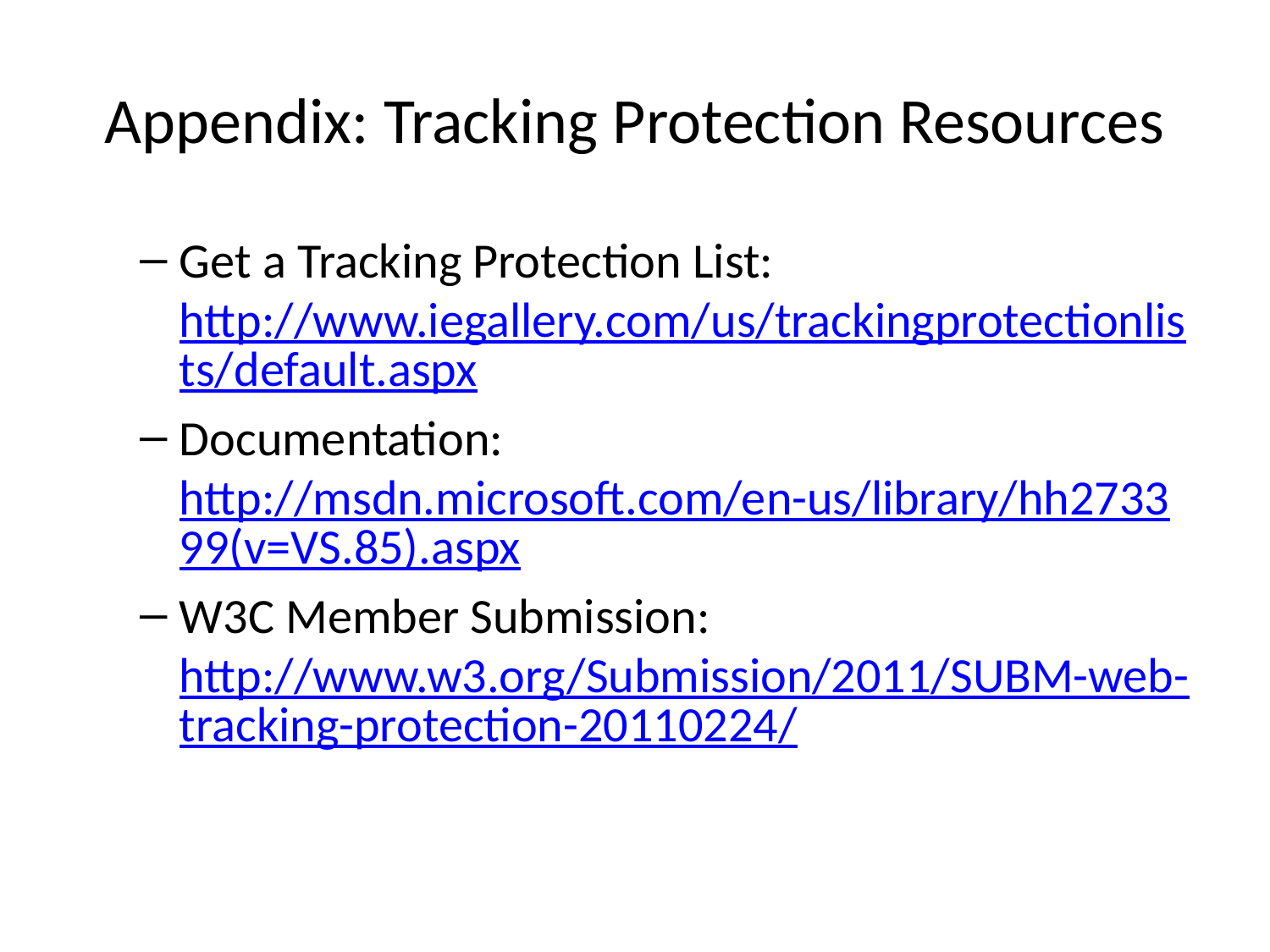

# Appendix: Tracking Protection Resources
Get a Tracking Protection List: http://www.iegallery.com/us/trackingprotectionlists/default.aspx
Documentation: http://msdn.microsoft.com/en-us/library/hh273399(v=VS.85).aspx
W3C Member Submission: http://www.w3.org/Submission/2011/SUBM-web-tracking-protection-20110224/